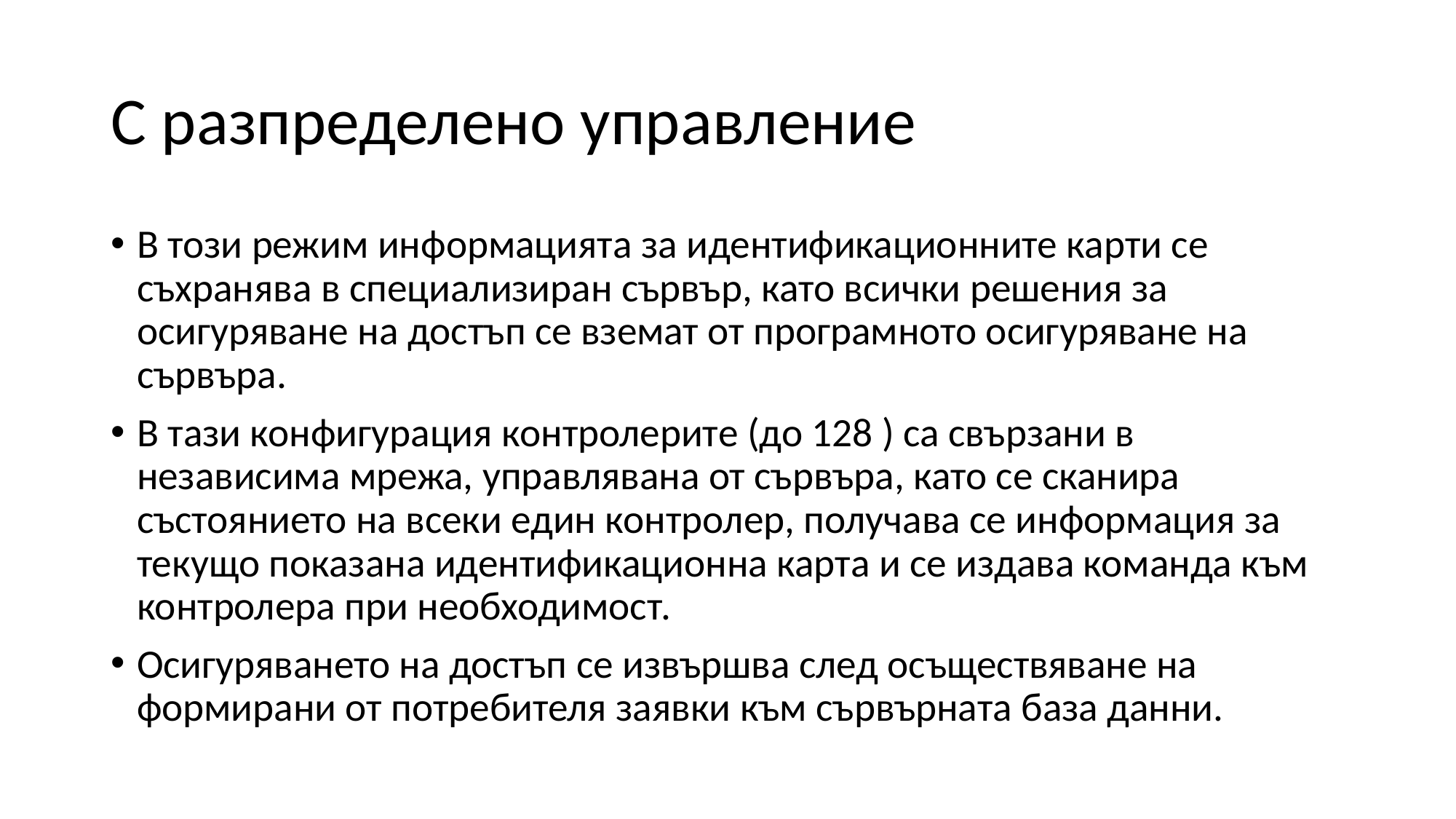

# С разпределено управление
В този режим информацията за идентификационните карти се съхранява в специализиран сървър, като всички решения за осигуряване на достъп се вземат от програмното осигуряване на сървъра.
В тази конфигурация контролерите (до 128 ) са свързани в независима мрежа, управлявана от сървъра, като се сканира състоянието на всеки един контролер, получава се информация за текущо показана идентификационна карта и се издава команда към контролера при необходимост.
Осигуряването на достъп се извършва след осъществяване на формирани от потребителя заявки към сървърната база данни.